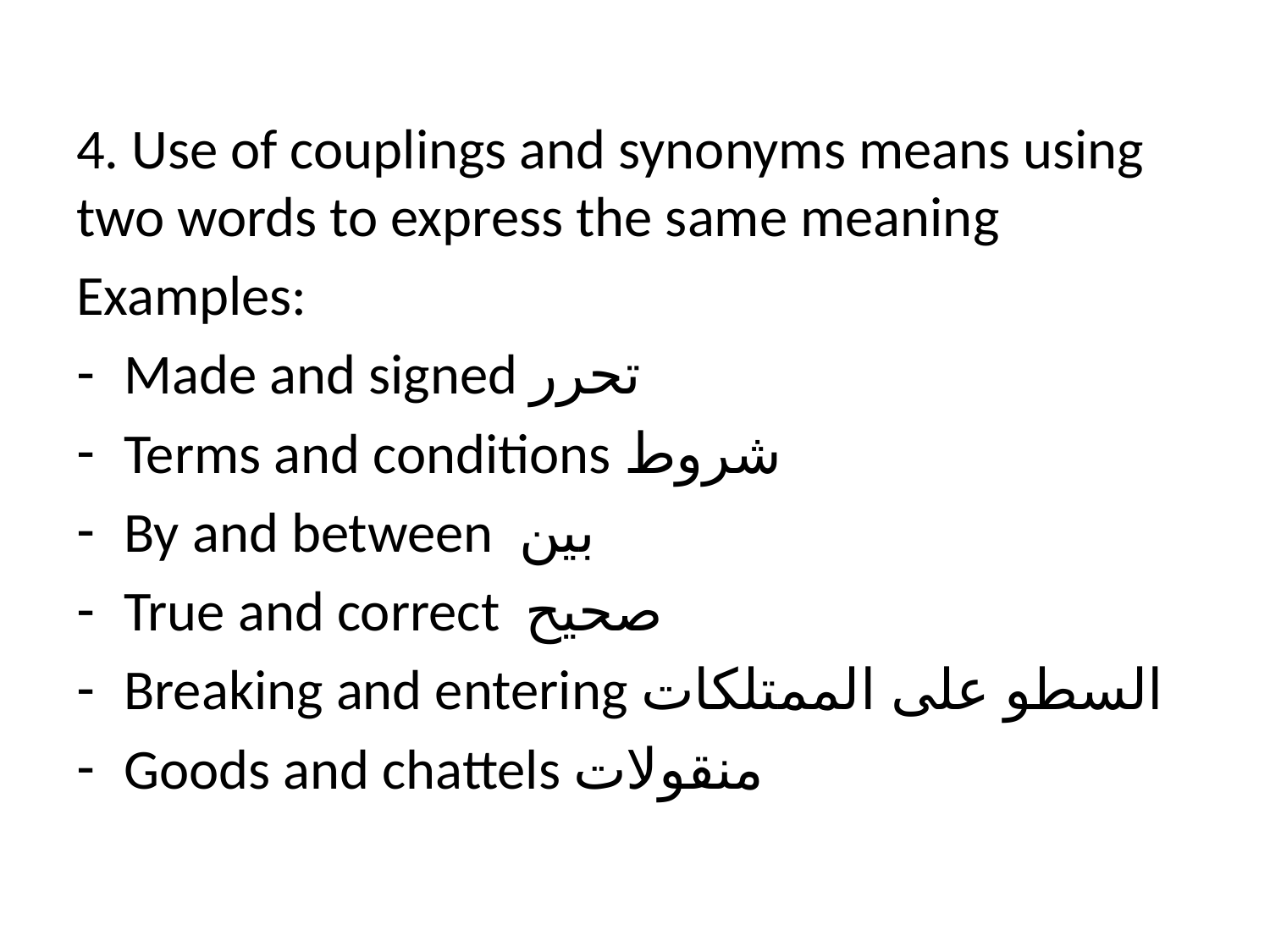

#
4. Use of couplings and synonyms means using two words to express the same meaning
Examples:
Made and signed تحرر
Terms and conditions شروط
By and between  بين
True and correct  صحيح
Breaking and entering السطو على الممتلكات
Goods and chattels منقولات